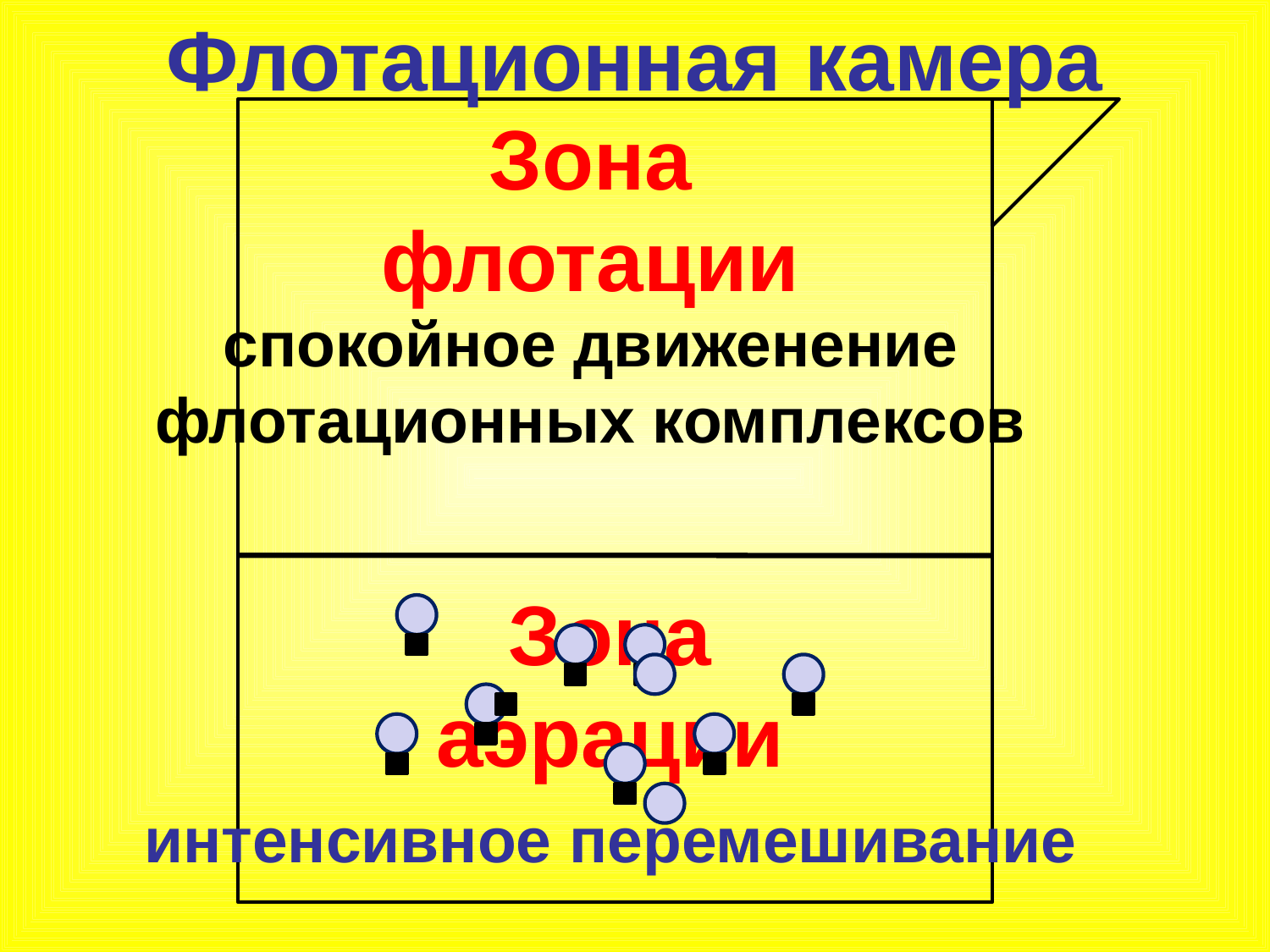

Флотационная камера

Зона флотации

спокойное движенение флотационных комплексов
Зона аэрации

интенсивное перемешивание